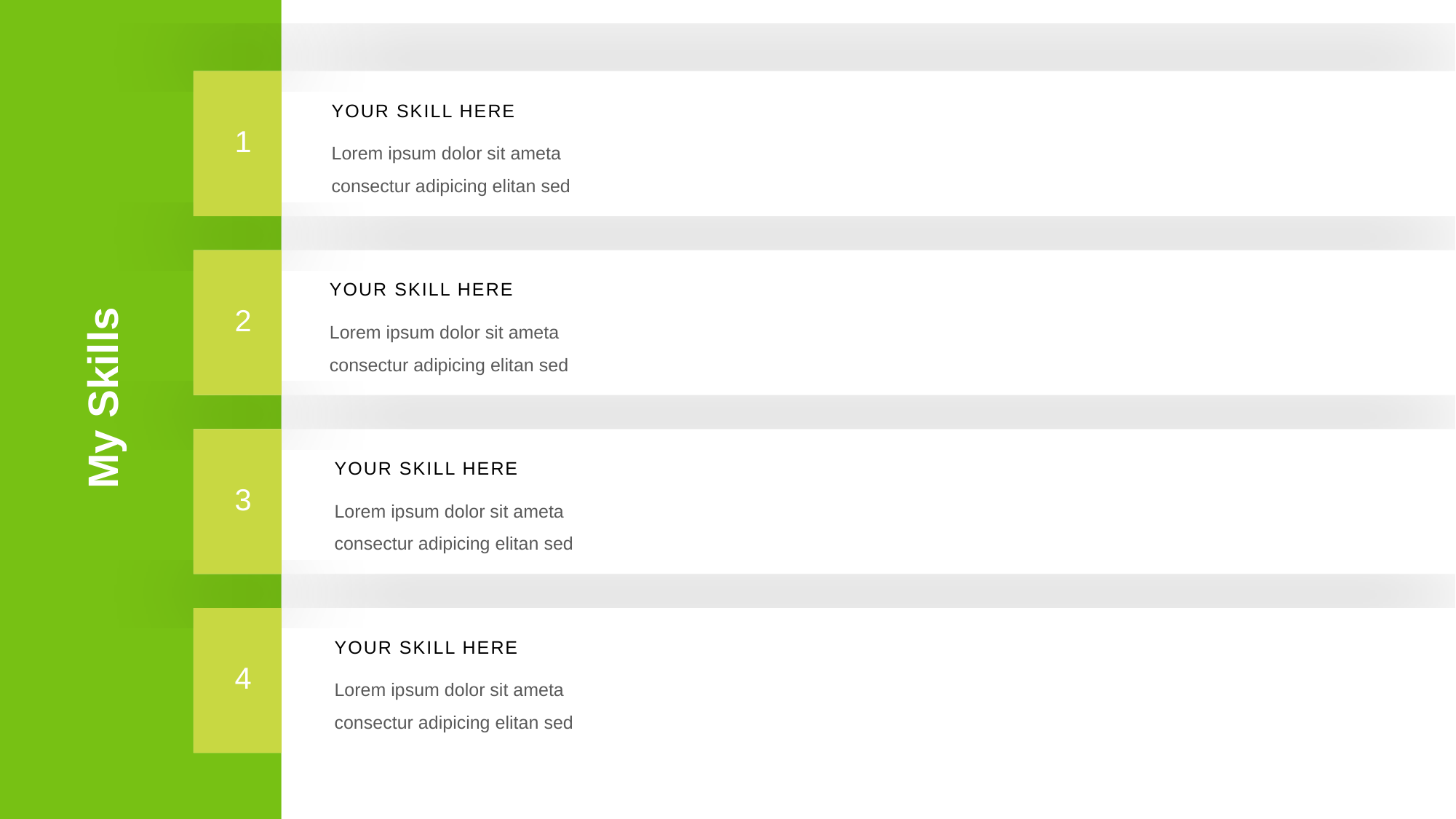

YOUR SKILL HERE

1
Lorem ipsum dolor sit ameta consectur adipicing elitan sed
YOUR SKILL HERE

2
My Skills
Lorem ipsum dolor sit ameta consectur adipicing elitan sed
YOUR SKILL HERE

3
Lorem ipsum dolor sit ameta consectur adipicing elitan sed
YOUR SKILL HERE

4
Lorem ipsum dolor sit ameta consectur adipicing elitan sed